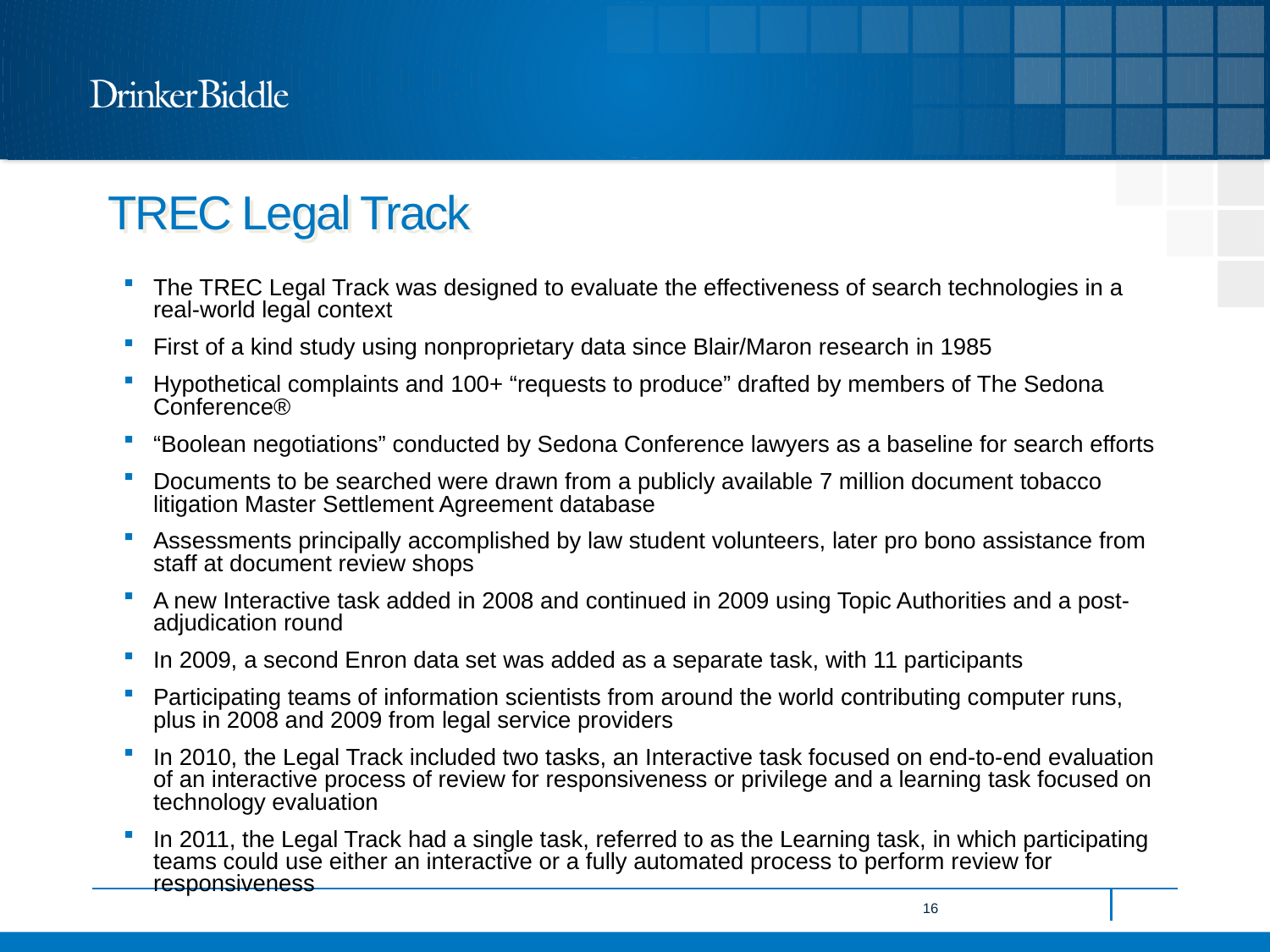

# TREC Legal Track

The TREC Legal Track was designed to evaluate the effectiveness of search technologies in a real-world legal context
First of a kind study using nonproprietary data since Blair/Maron research in 1985
Hypothetical complaints and 100+ “requests to produce” drafted by members of The Sedona Conference®
“Boolean negotiations” conducted by Sedona Conference lawyers as a baseline for search efforts
Documents to be searched were drawn from a publicly available 7 million document tobacco litigation Master Settlement Agreement database
Assessments principally accomplished by law student volunteers, later pro bono assistance from staff at document review shops
A new Interactive task added in 2008 and continued in 2009 using Topic Authorities and a post-adjudication round
In 2009, a second Enron data set was added as a separate task, with 11 participants
Participating teams of information scientists from around the world contributing computer runs, plus in 2008 and 2009 from legal service providers
In 2010, the Legal Track included two tasks, an Interactive task focused on end-to-end evaluation of an interactive process of review for responsiveness or privilege and a learning task focused on technology evaluation
In 2011, the Legal Track had a single task, referred to as the Learning task, in which participating teams could use either an interactive or a fully automated process to perform review for responsiveness

16